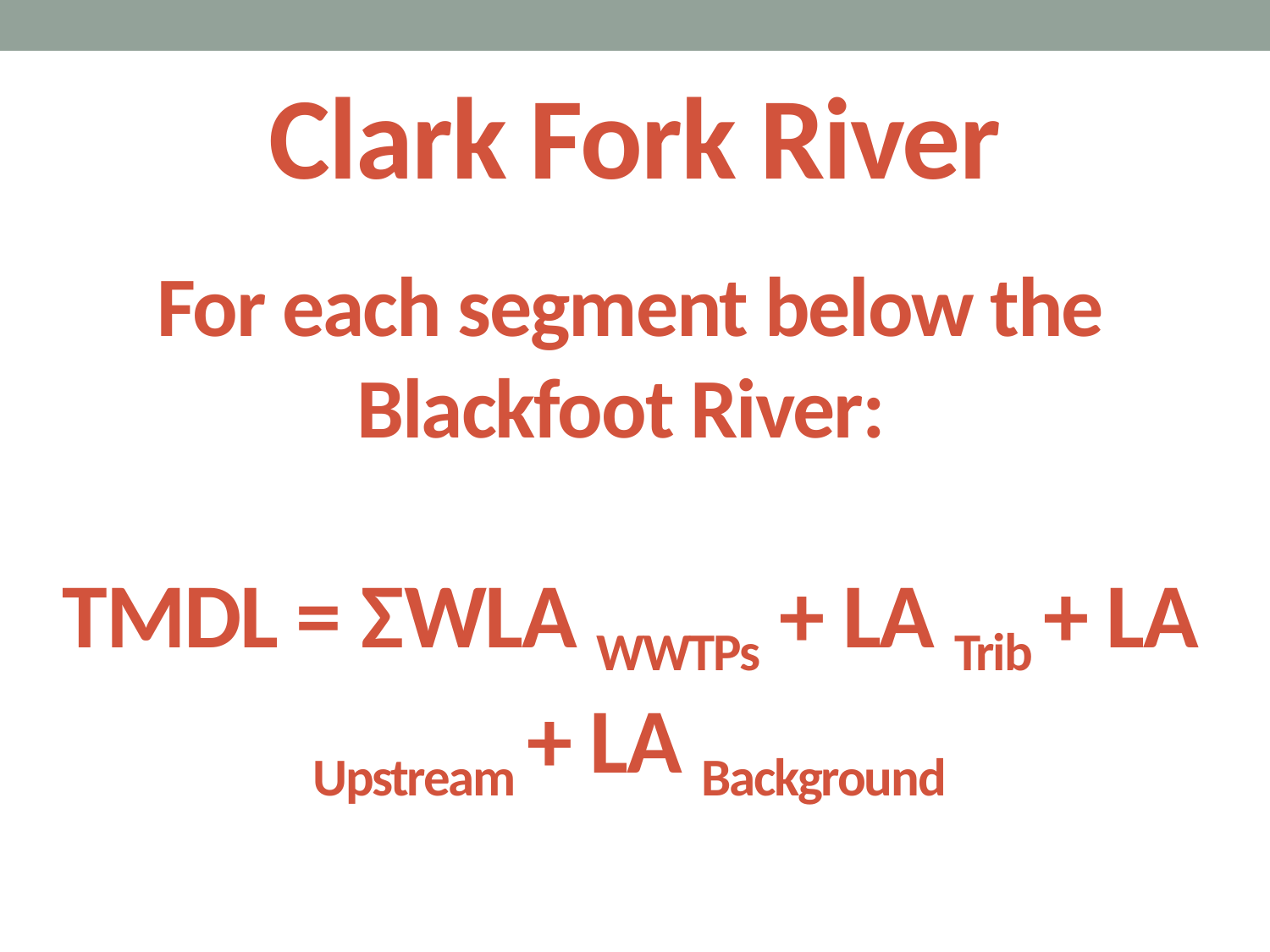

# Clark Fork River
For each segment below the Blackfoot River:

TMDL = ΣWLA WWTPs + LA Trib + LA Upstream + LA Background